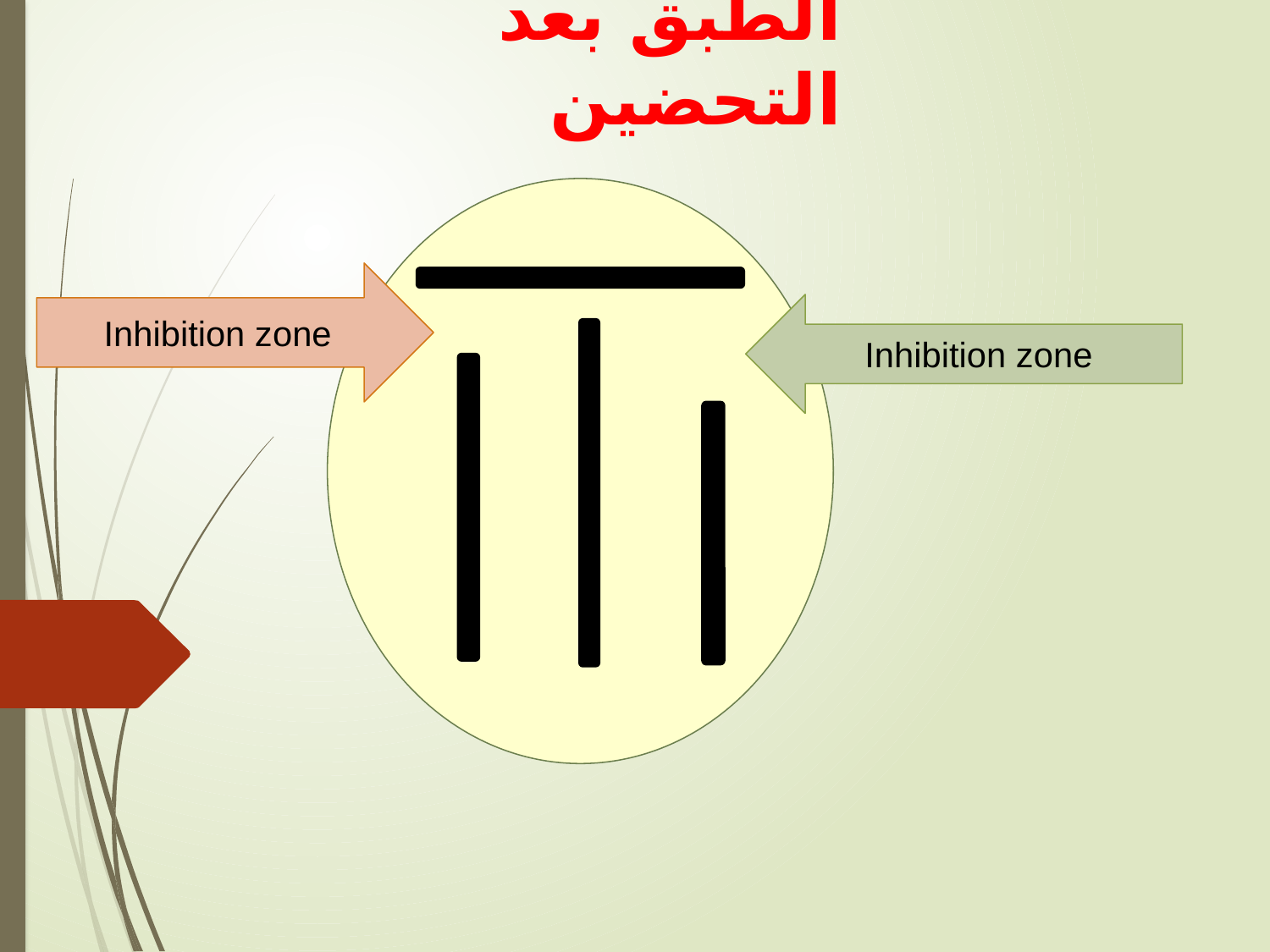

الطبق بعد التحضين

Inhibition zone

Inhibition zone